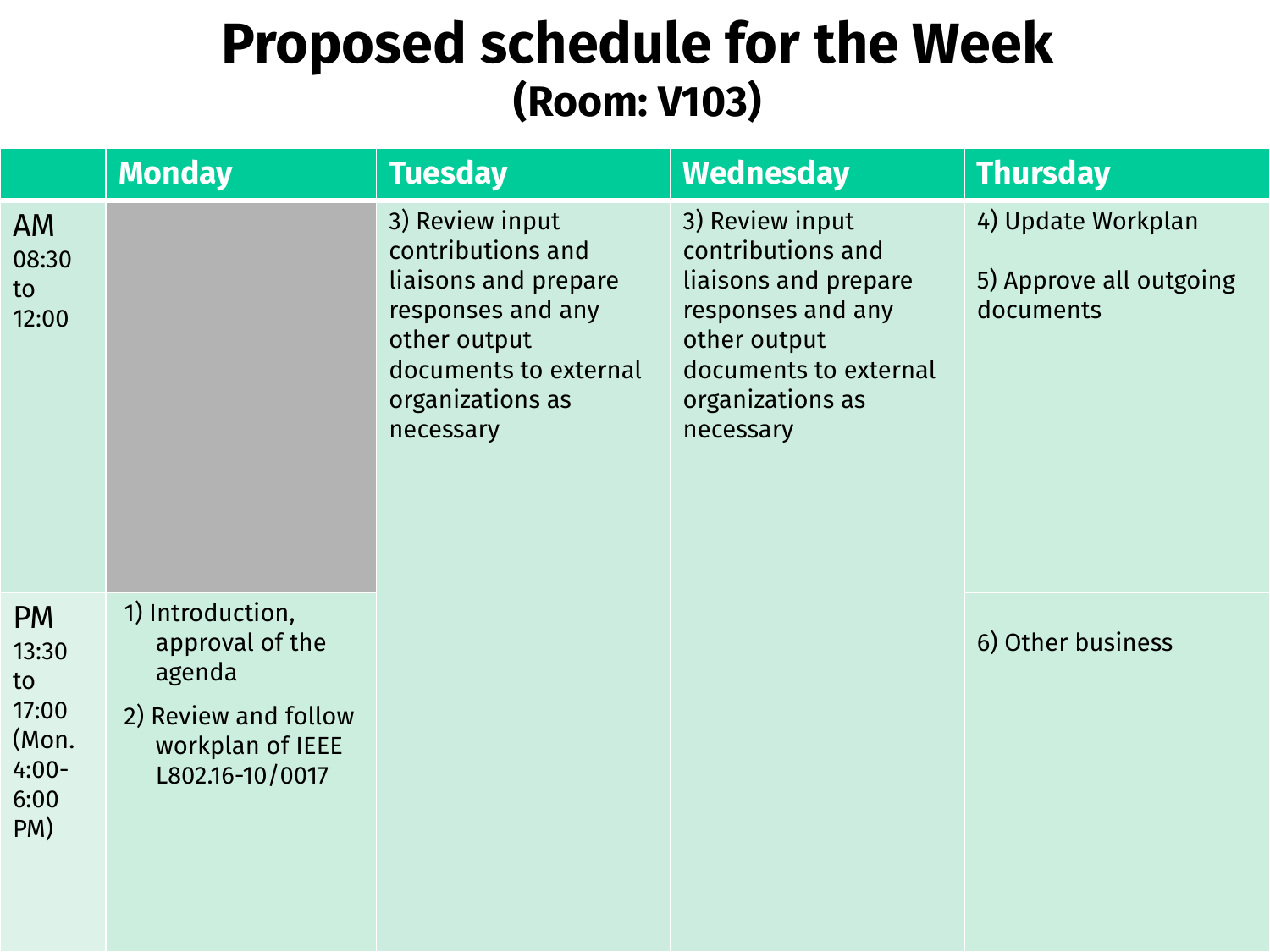

# Proposed schedule for the Week (Room: V103)
|  | Monday | Tuesday | Wednesday | Thursday |
| --- | --- | --- | --- | --- |
| AM 08:30 to 12:00 |  | 3) Review input contributions and liaisons and prepare responses and any other output documents to external organizations as necessary | 3) Review input contributions and liaisons and prepare responses and any other output documents to external organizations as necessary | 4) Update Workplan 5) Approve all outgoing documents |
| PM 13:30 to 17:00 (Mon. 4:00-6:00 PM) | 1) Introduction, approval of the agenda 2) Review and follow workplan of IEEE L802.16-10/0017 |  |  | 6) Other business |